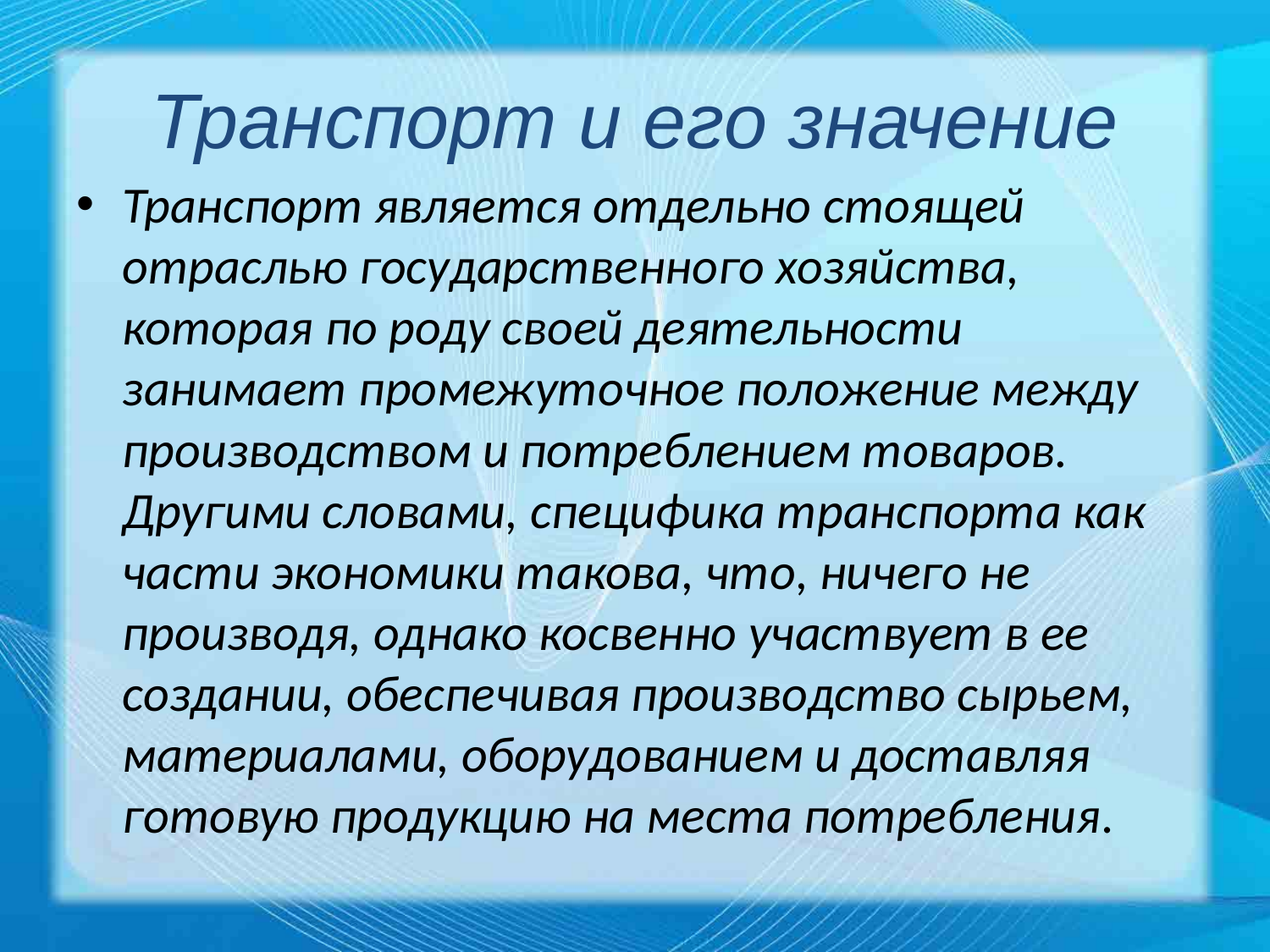

# Транспорт и его значение
Транспорт является отдельно стоящей отраслью государственного хозяйства, которая по роду своей деятельности занимает промежуточное положение между производством и потреблением товаров. 	Другими словами, специфика транспорта как части экономики такова, что, ничего не производя, однако косвенно участвует в ее создании, обеспечивая производство сырьем, материалами, оборудованием и доставляя готовую продукцию на места потребления.